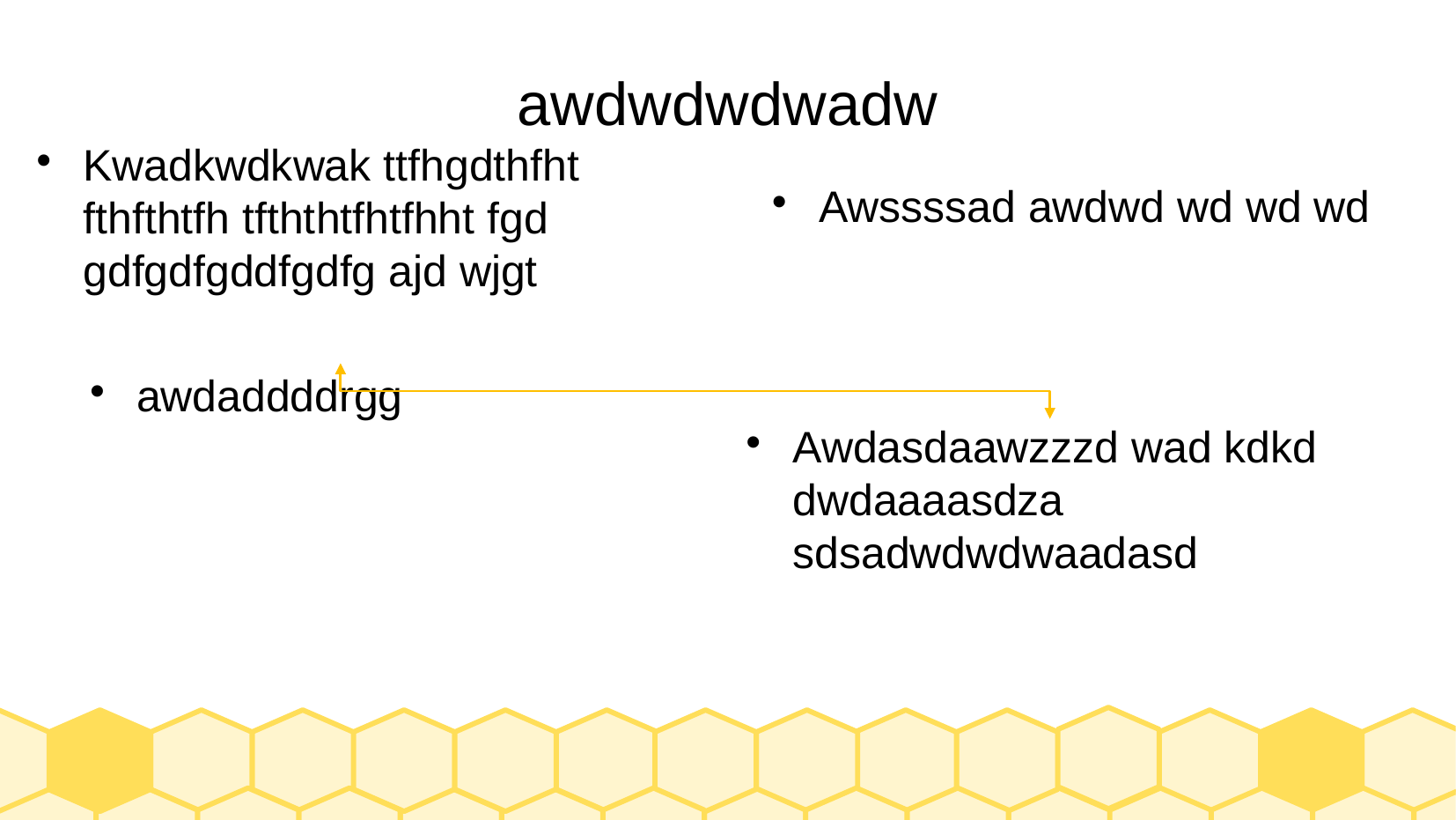

# awdwdwdwadw
Kwadkwdkwak ttfhgdthfht fthfthtfh tfththtfhtfhht fgd gdfgdfgddfgdfg ajd wjgt
Awssssad awdwd wd wd wd
awdaddddrgg
Awdasdaawzzzd wad kdkd dwdaaaasdza sdsadwdwdwaadasd